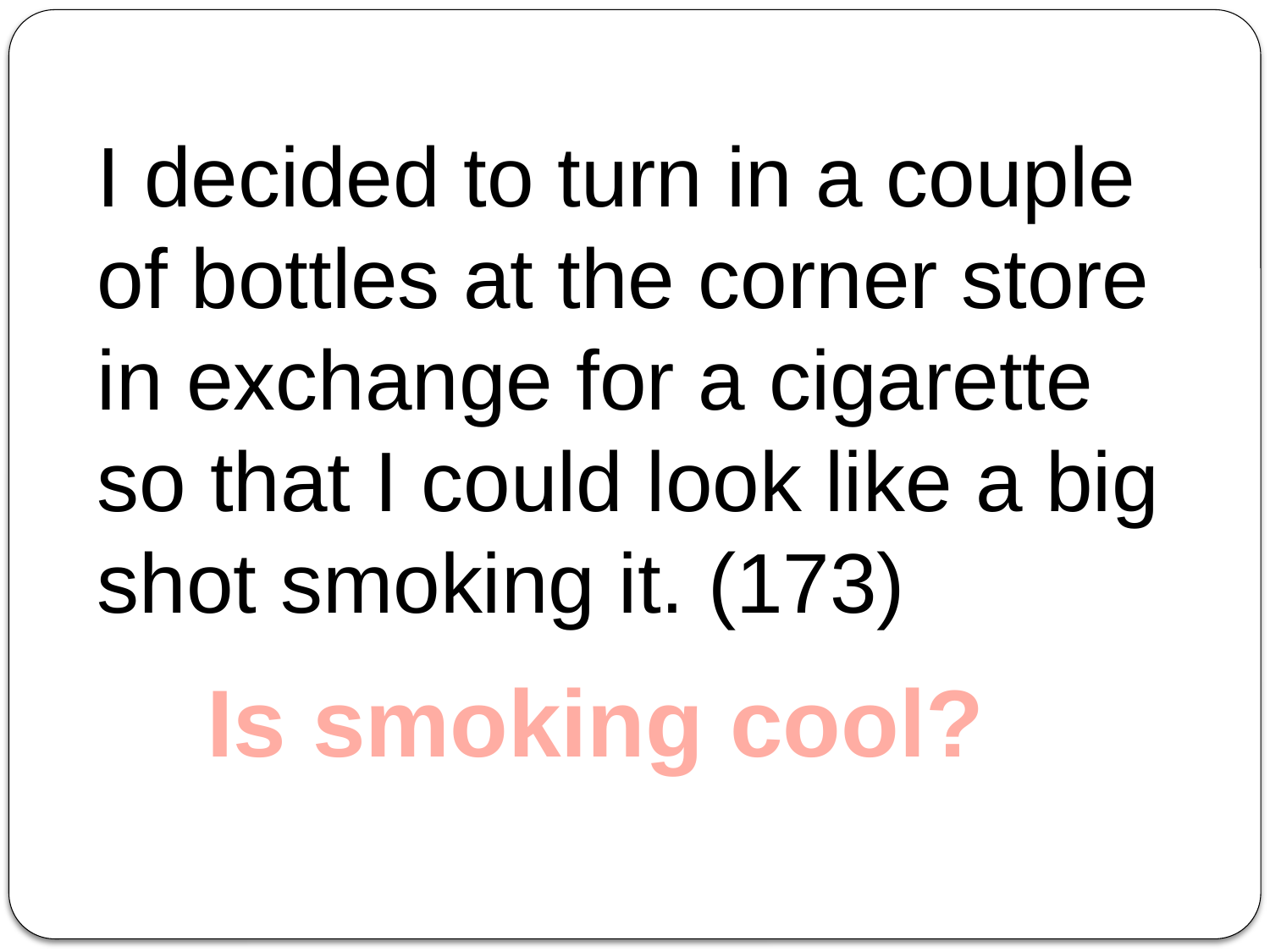

I decided to turn in a couple of bottles at the corner store in exchange for a cigarette so that I could look like a big shot smoking it. (173)
Is smoking cool?